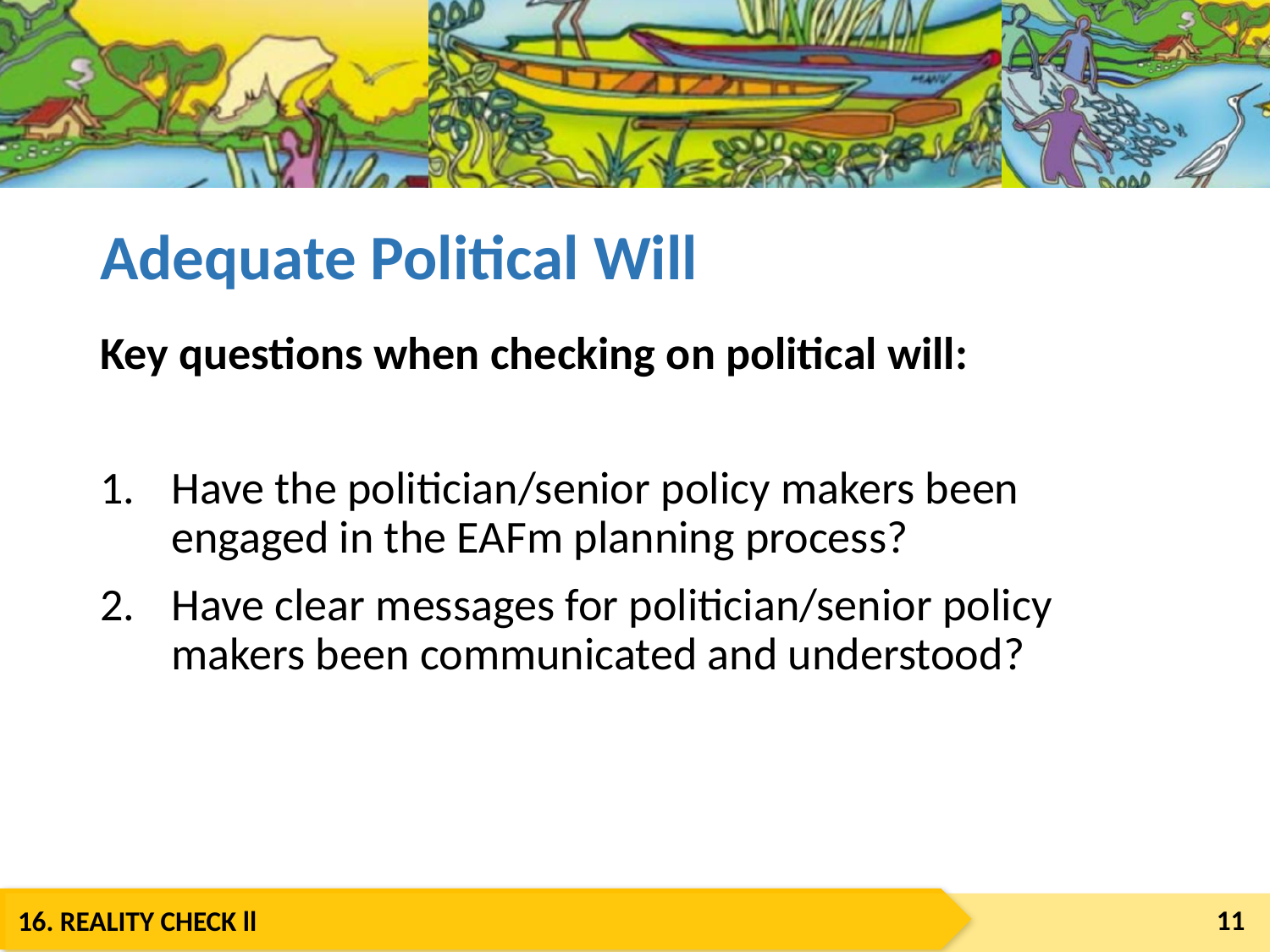

# Adequate Political Will
Key questions when checking on political will:

Have the politician/senior policy makers been engaged in the EAFm planning process?
Have clear messages for politician/senior policy makers been communicated and understood?

11